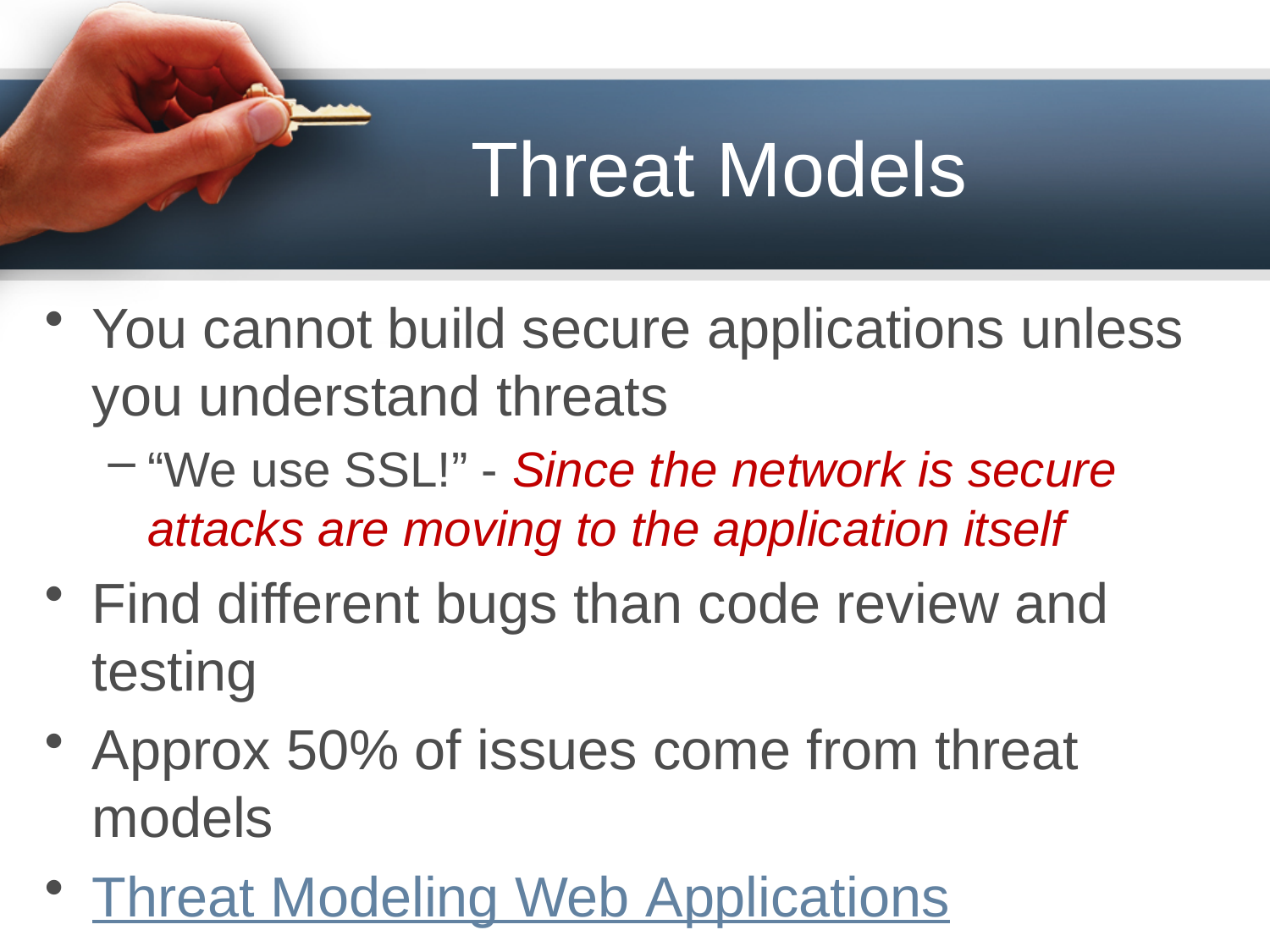

# Threat Models
You cannot build secure applications unless you understand threats
“We use SSL!” - Since the network is secure attacks are moving to the application itself
Find different bugs than code review and testing
Approx 50% of issues come from threat models
Threat Modeling Web Applications